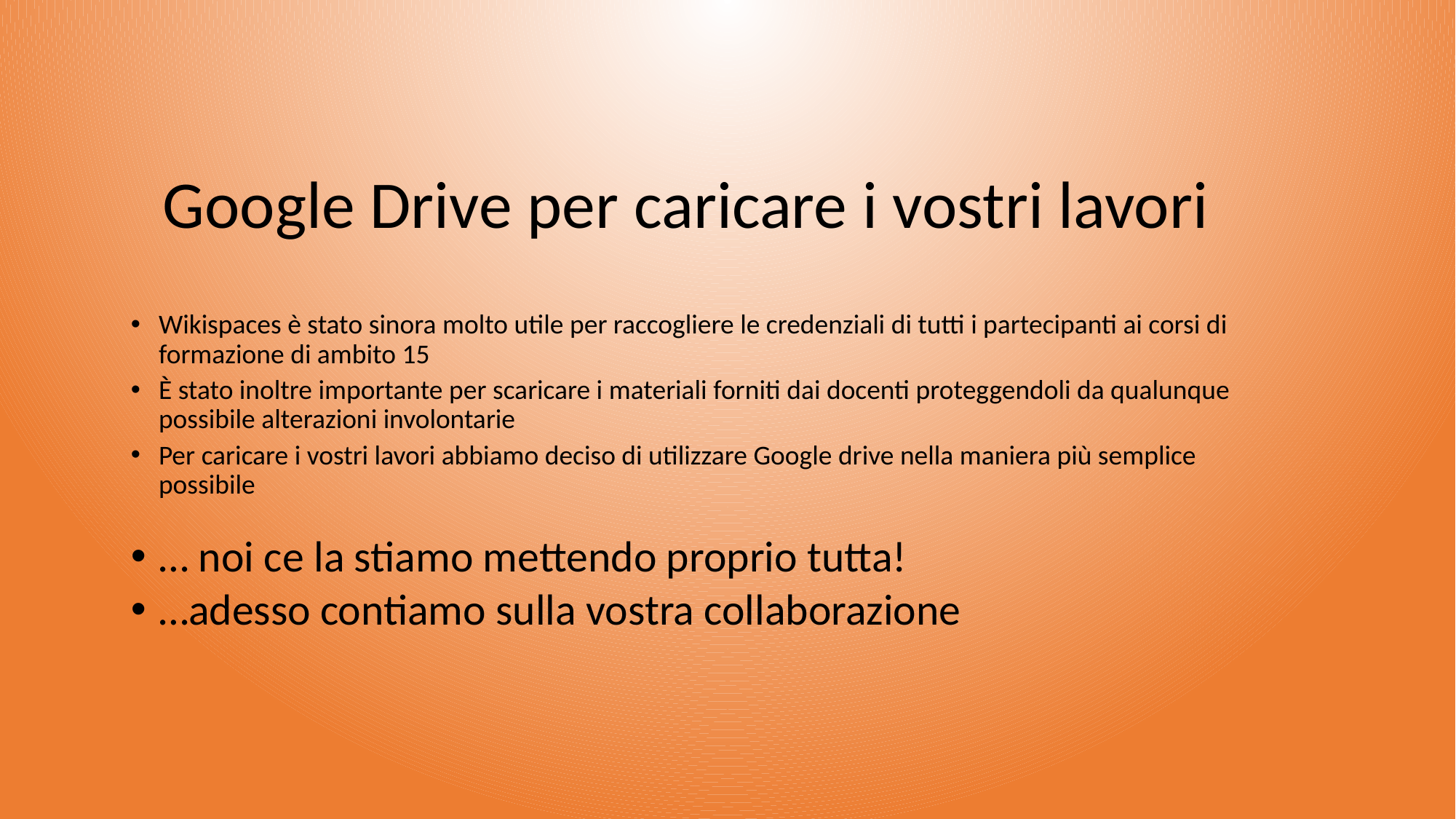

# Google Drive per caricare i vostri lavori
Wikispaces è stato sinora molto utile per raccogliere le credenziali di tutti i partecipanti ai corsi di formazione di ambito 15
È stato inoltre importante per scaricare i materiali forniti dai docenti proteggendoli da qualunque possibile alterazioni involontarie
Per caricare i vostri lavori abbiamo deciso di utilizzare Google drive nella maniera più semplice possibile

… noi ce la stiamo mettendo proprio tutta!
…adesso contiamo sulla vostra collaborazione